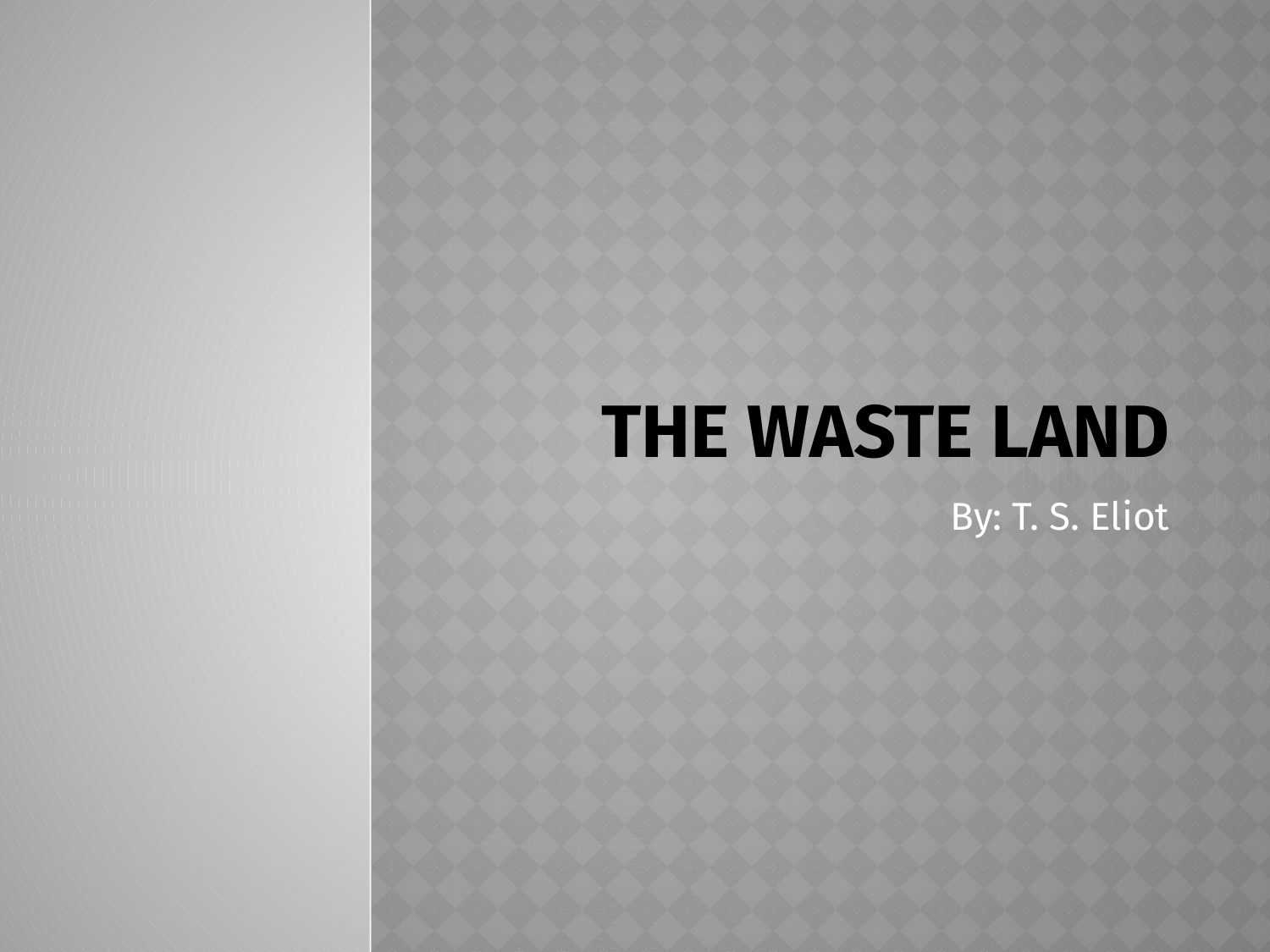

# The Waste Land
By: T. S. Eliot